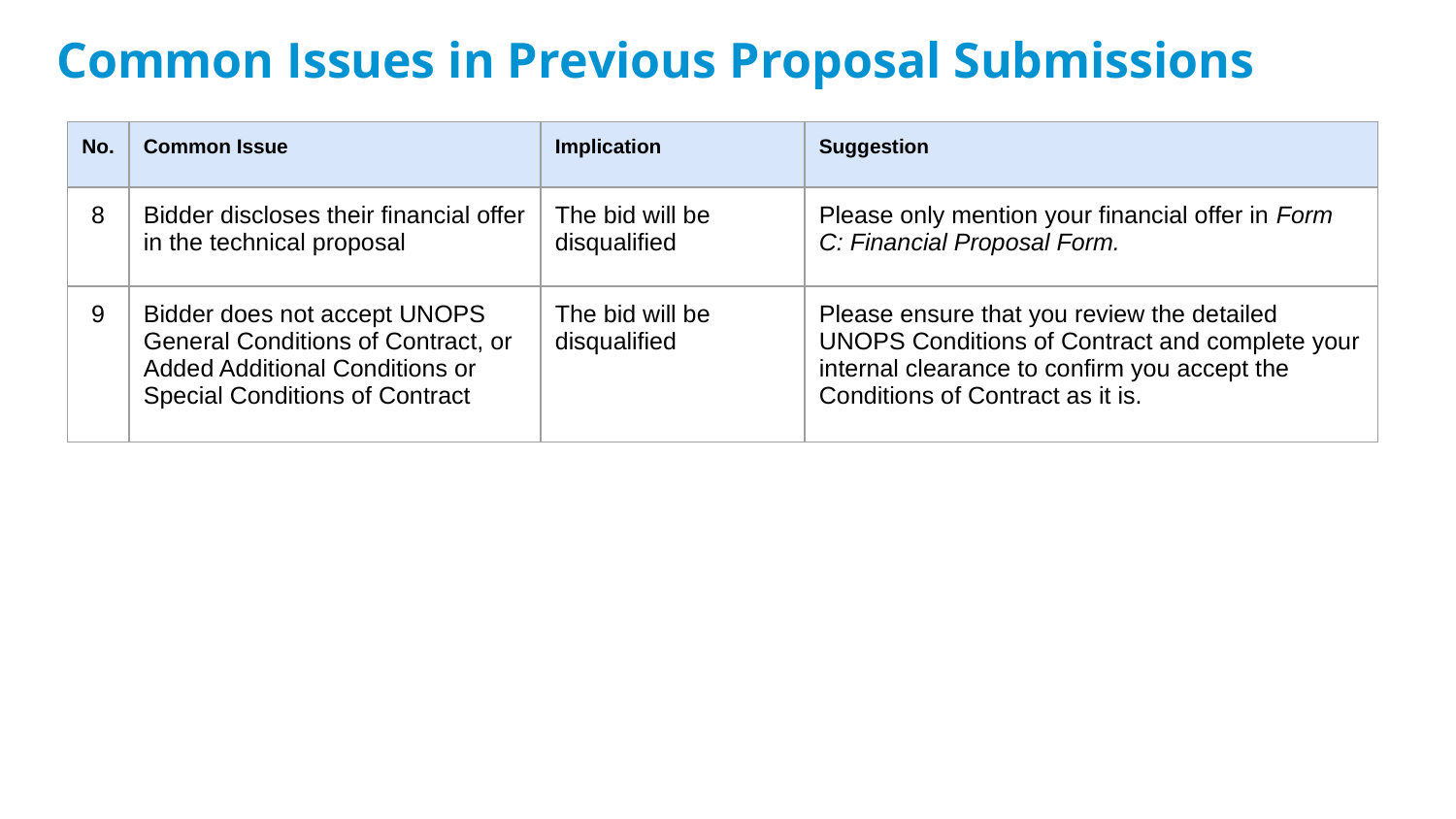

# Common Issues in Previous Proposal Submissions
| No. | Common Issue | Implication | Suggestion |
| --- | --- | --- | --- |
| 8 | Bidder discloses their financial offer in the technical proposal | The bid will be disqualified | Please only mention your financial offer in Form C: Financial Proposal Form. |
| 9 | Bidder does not accept UNOPS General Conditions of Contract, or Added Additional Conditions or Special Conditions of Contract | The bid will be disqualified | Please ensure that you review the detailed UNOPS Conditions of Contract and complete your internal clearance to confirm you accept the Conditions of Contract as it is. |